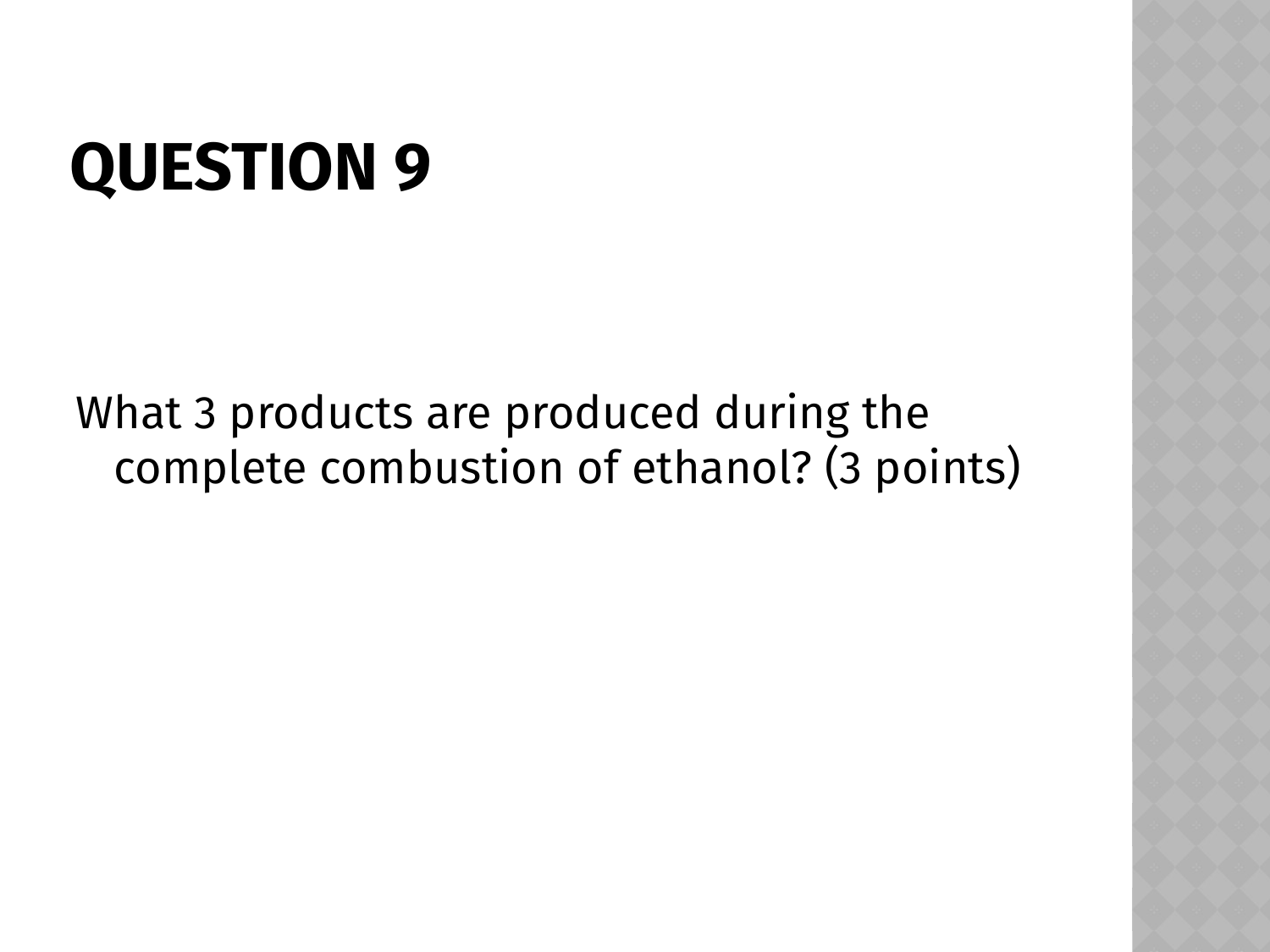

# Question 9
What 3 products are produced during the complete combustion of ethanol? (3 points)